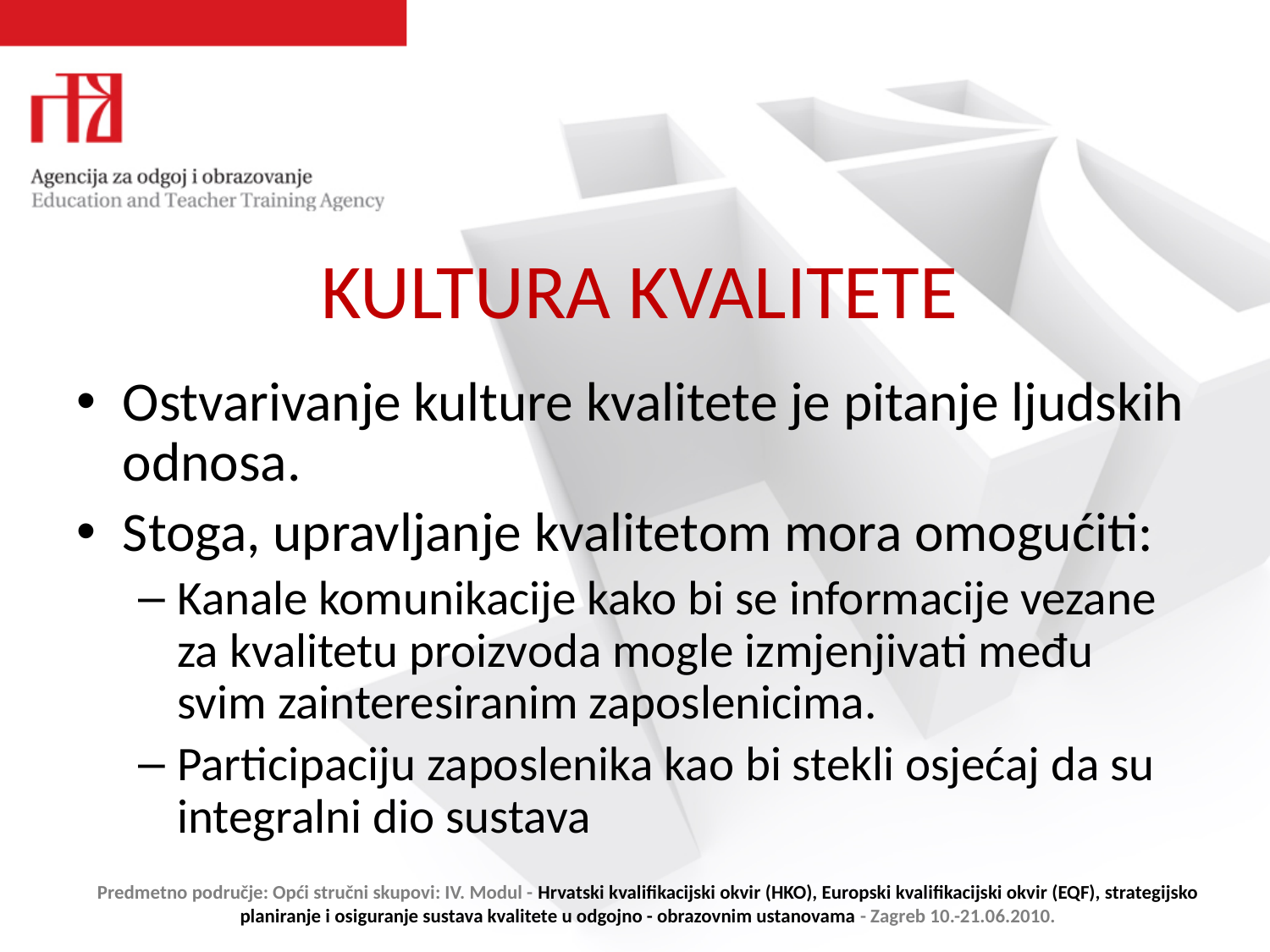

# KULTURA KVALITETE
Ostvarivanje kulture kvalitete je pitanje ljudskih odnosa.
Stoga, upravljanje kvalitetom mora omogućiti:
Kanale komunikacije kako bi se informacije vezane za kvalitetu proizvoda mogle izmjenjivati među svim zainteresiranim zaposlenicima.
Participaciju zaposlenika kao bi stekli osjećaj da su integralni dio sustava